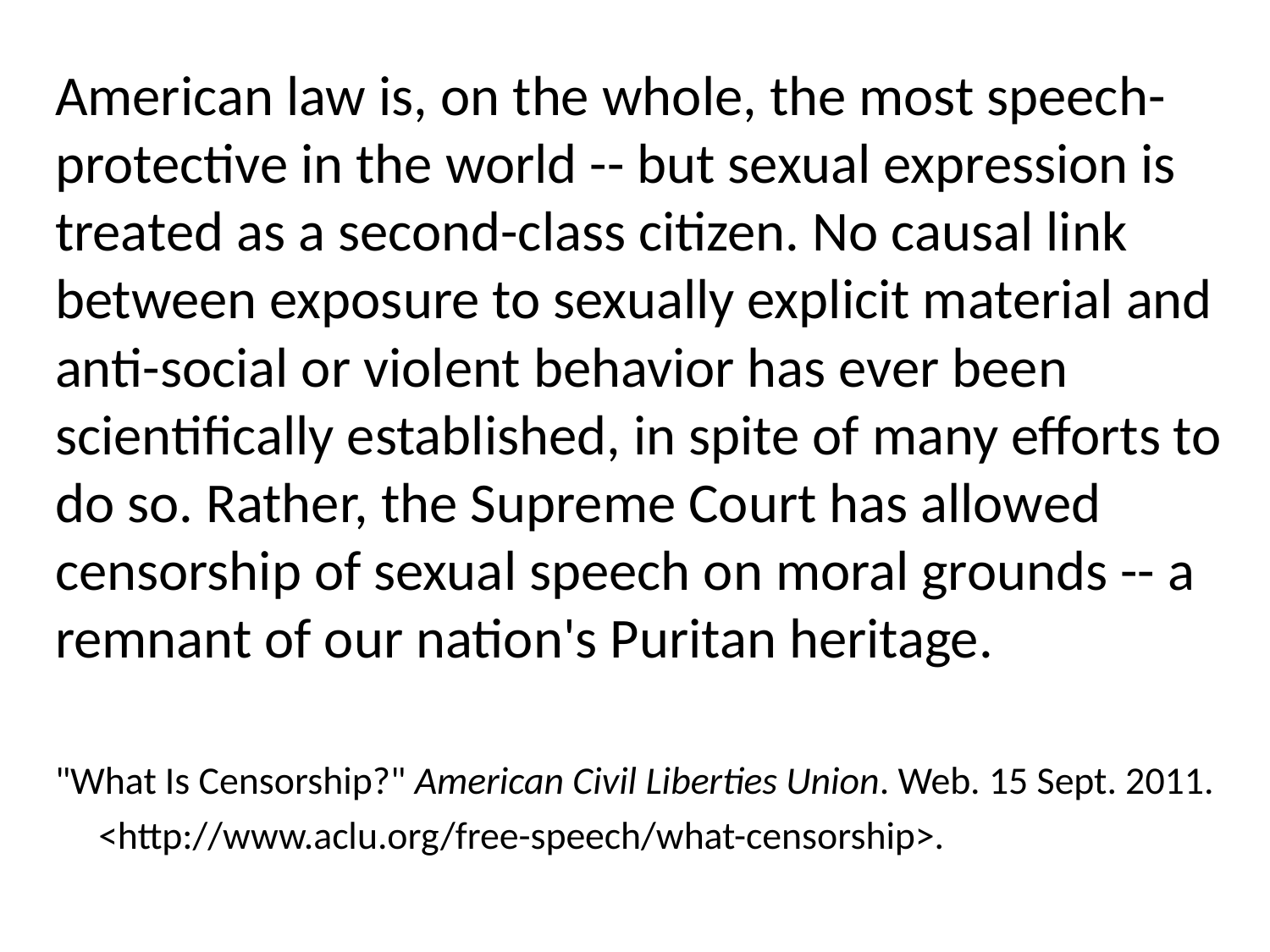

American law is, on the whole, the most speech-protective in the world -- but sexual expression is treated as a second-class citizen. No causal link between exposure to sexually explicit material and anti-social or violent behavior has ever been scientifically established, in spite of many efforts to do so. Rather, the Supreme Court has allowed censorship of sexual speech on moral grounds -- a remnant of our nation's Puritan heritage.

"What Is Censorship?" American Civil Liberties Union. Web. 15 Sept. 2011.
     <http://www.aclu.org/free-speech/what-censorship>.